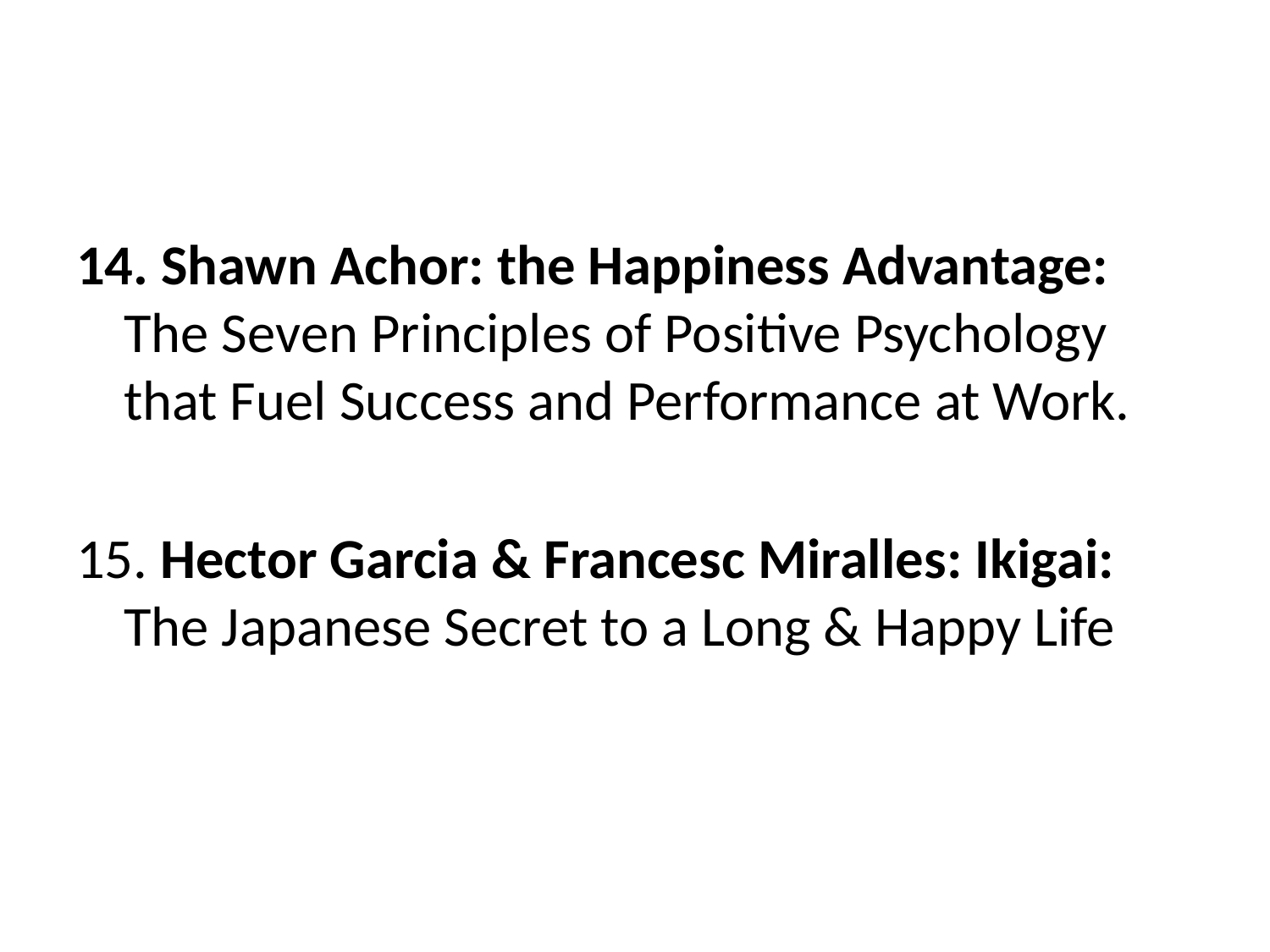

#
14. Shawn Achor: the Happiness Advantage: The Seven Principles of Positive Psychology that Fuel Success and Performance at Work.

15. Hector Garcia & Francesc Miralles: Ikigai: The Japanese Secret to a Long & Happy Life